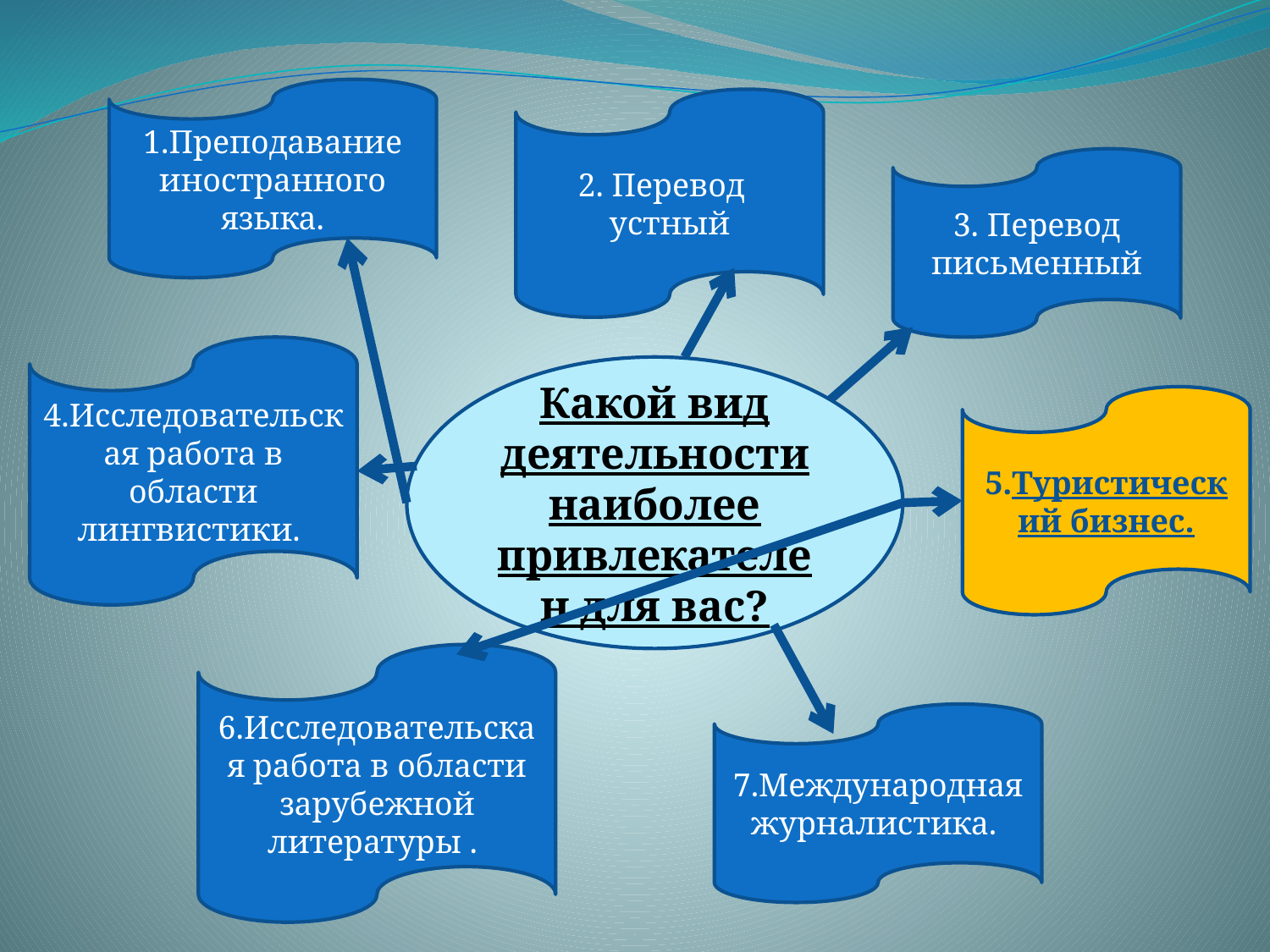

1.Преподавание иностранного языка.
2. Перевод
устный
3. Перевод письменный
4.Исследовательская работа в области лингвистики.
Какой вид деятельности наиболее привлекателен для вас?
5.Туристический бизнес.
6.Исследовательская работа в области зарубежной литературы .
7.Международная журналистика.